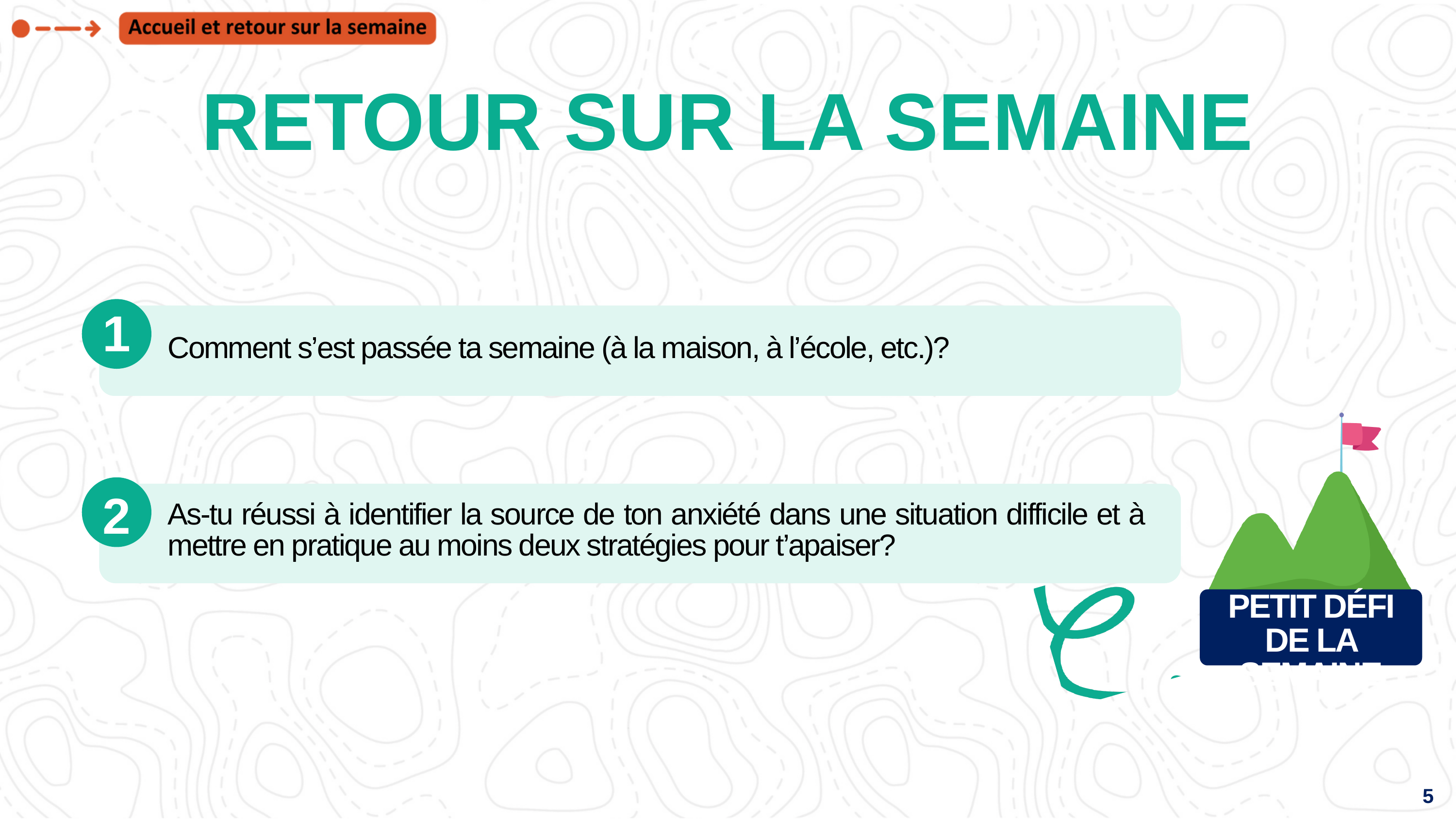

RETOUR SUR LA SEMAINE
1

Comment s’est passée ta semaine (à la maison, à l’école, etc.)?

2

As-tu réussi à identifier la source de ton anxiété dans une situation difficile et à mettre en pratique au moins deux stratégies pour t’apaiser?

PETIT DÉFI DE LA SEMAINE
4
5